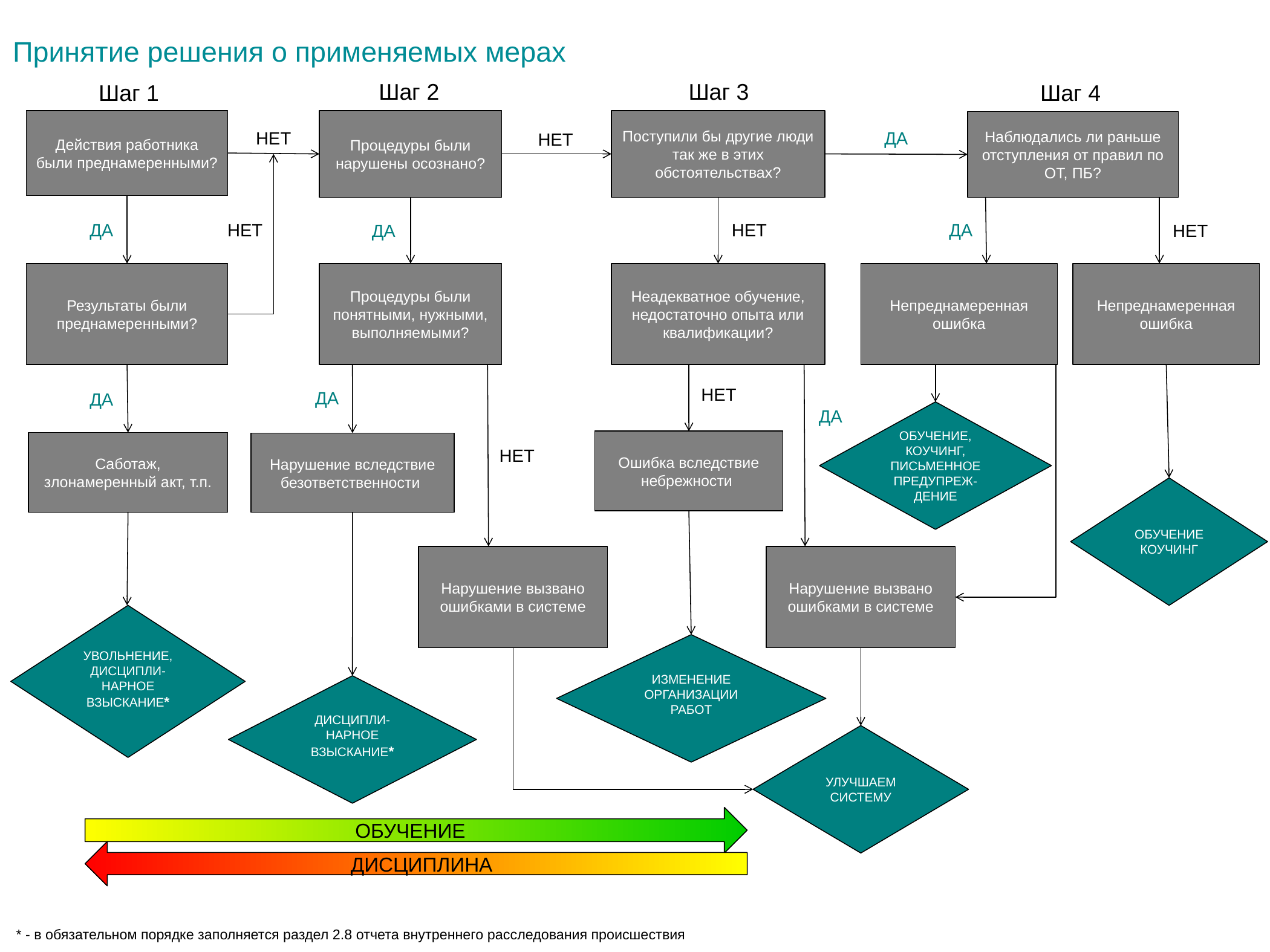

Принятие решения о применяемых мерах
Шаг 2
Шаг 3
Шаг 1
Шаг 4
Действия работника были преднамеренными?
Процедуры были нарушены осознано?
Поступили бы другие люди так же в этих обстоятельствах?
Наблюдались ли раньше отступления от правил по ОТ, ПБ?
НЕТ
ДА
НЕТ
ДА
ДА
НЕТ
НЕТ
ДА
НЕТ
Неадекватное обучение, недостаточно опыта или квалификации?
Непреднамеренная ошибка
Процедуры были понятными, нужными, выполняемыми?
Результаты были преднамеренными?
Непреднамеренная ошибка
НЕТ
ДА
ДА
ДА
ОБУЧЕНИЕ, КОУЧИНГ, ПИСЬМЕННОЕ ПРЕДУПРЕЖ-ДЕНИЕ
Ошибка вследствие небрежности
Саботаж, злонамеренный акт, т.п.
Нарушение вследствие безответственности
НЕТ
ОБУЧЕНИЕ КОУЧИНГ
Нарушение вызвано ошибками в системе
Нарушение вызвано ошибками в системе
УВОЛЬНЕНИЕ, ДИСЦИПЛИ-НАРНОЕ ВЗЫСКАНИЕ*
ИЗМЕНЕНИЕ ОРГАНИЗАЦИИ РАБОТ
ДИСЦИПЛИ-НАРНОЕ ВЗЫСКАНИЕ*
УЛУЧШАЕМ СИСТЕМУ
ОБУЧЕНИЕ
ДИСЦИПЛИНА
* - в обязательном порядке заполняется раздел 2.8 отчета внутреннего расследования происшествия